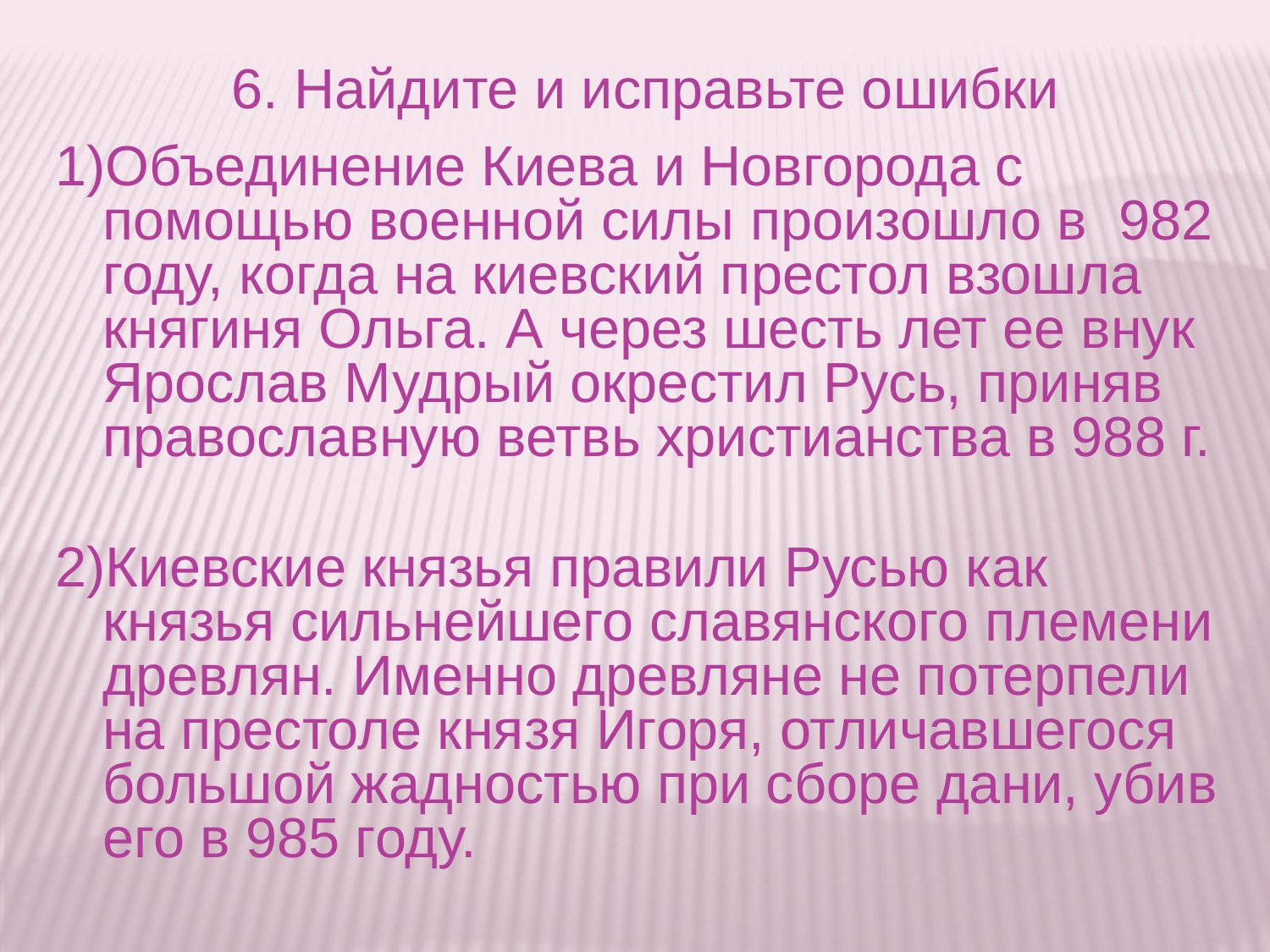

6. Найдите и исправьте ошибки
1)Объединение Киева и Новгорода с помощью военной силы произошло в  982 году, когда на киевский престол взошла княгиня Ольга. А через шесть лет ее внук Ярослав Мудрый окрестил Русь, приняв православную ветвь христианства в 988 г.

2)Киевские князья правили Русью как князья сильнейшего славянского племени древлян. Именно древляне не потерпели на престоле князя Игоря, отличавшегося большой жадностью при сборе дани, убив его в 985 году.